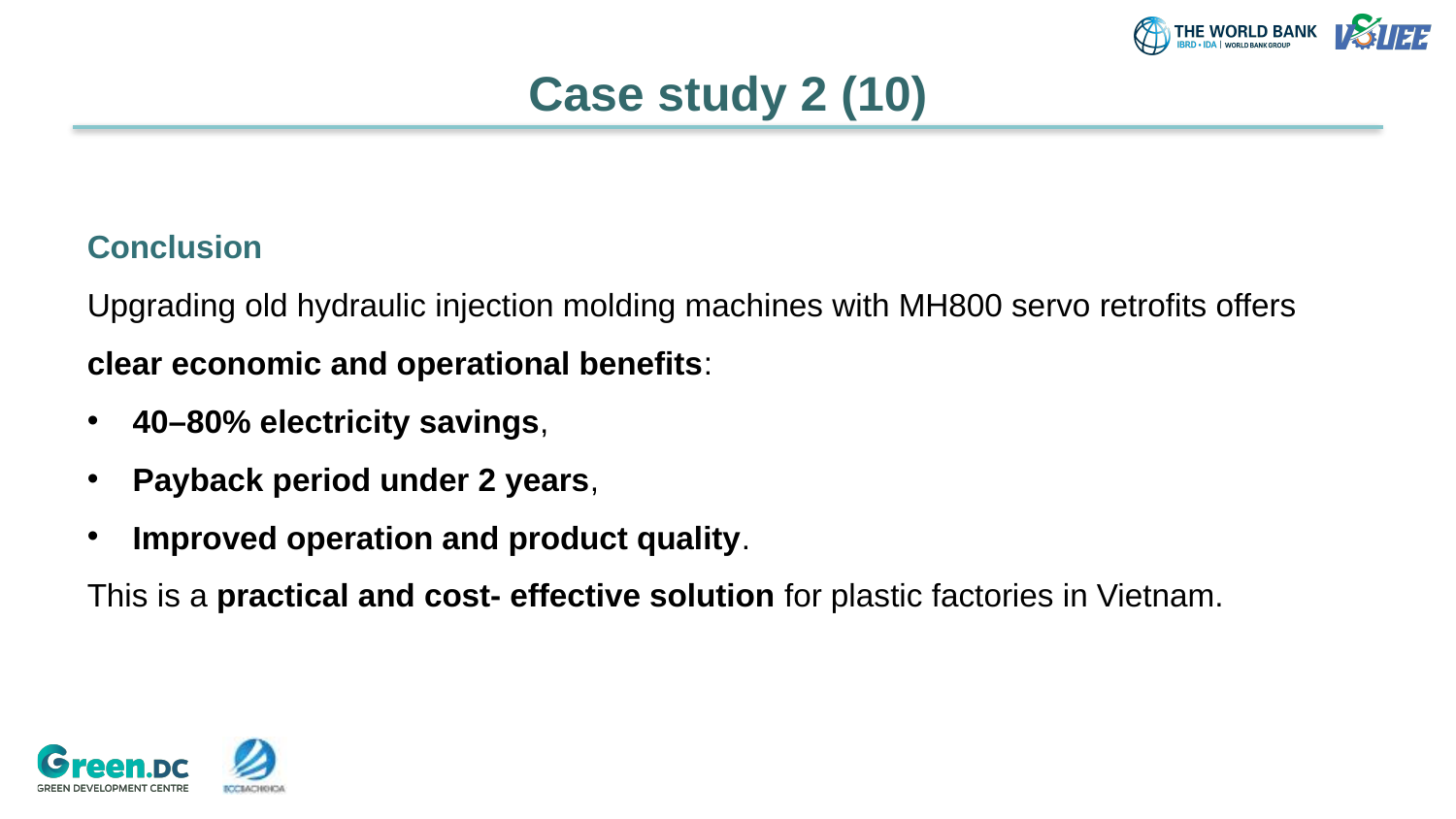

# Case study 2 (10)
Conclusion
Upgrading old hydraulic injection molding machines with MH800 servo retrofits offers clear economic and operational benefits:
40–80% electricity savings,
Payback period under 2 years,
Improved operation and product quality.
This is a practical and cost- effective solution for plastic factories in Vietnam.